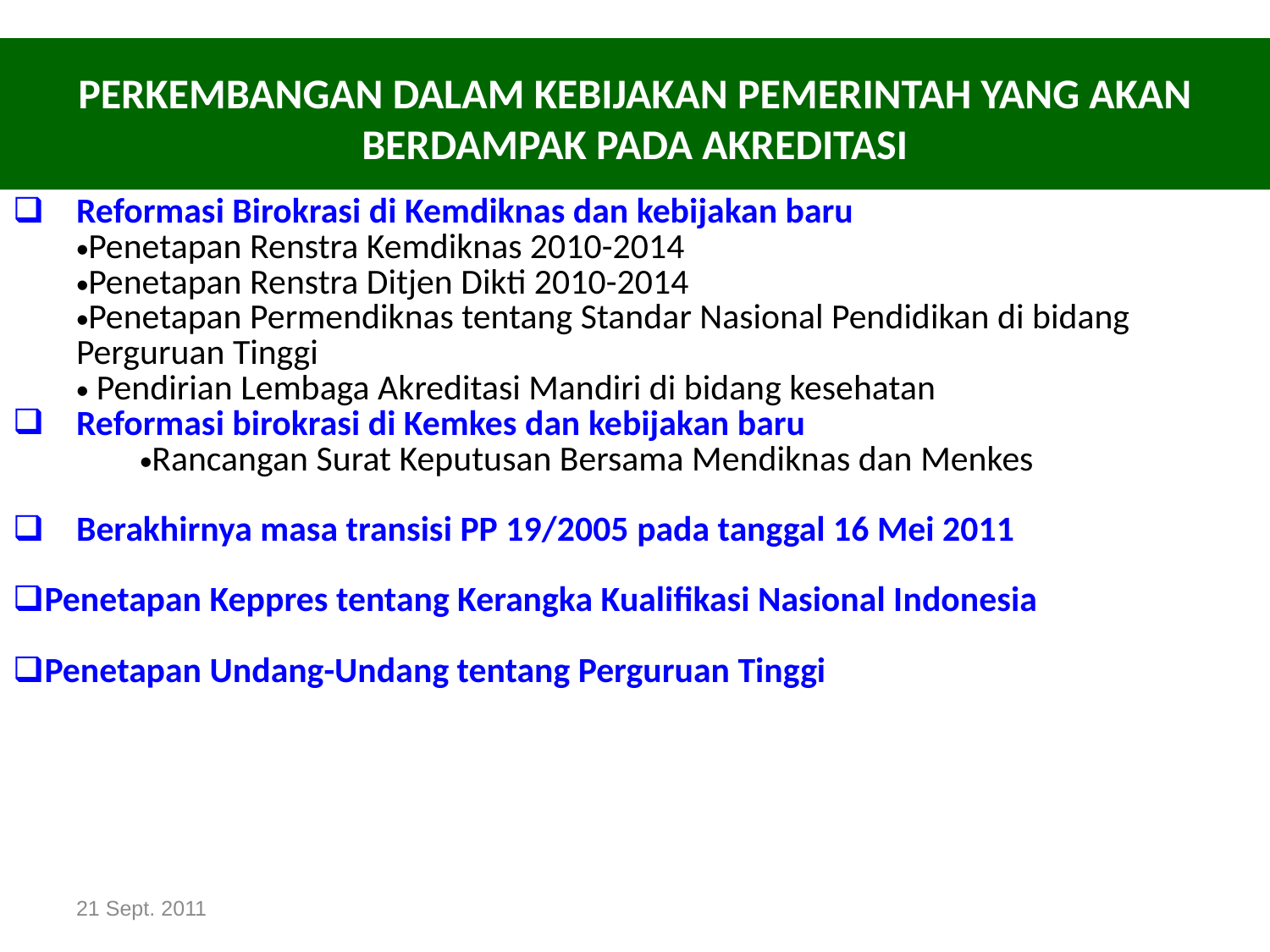

# PERKEMBANGAN DALAM KEBIJAKAN PEMERINTAH YANG AKAN BERDAMPAK PADA AKREDITASI
| Reformasi Birokrasi di Kemdiknas dan kebijakan baru Penetapan Renstra Kemdiknas 2010-2014 Penetapan Renstra Ditjen Dikti 2010-2014 Penetapan Permendiknas tentang Standar Nasional Pendidikan di bidang Perguruan Tinggi Pendirian Lembaga Akreditasi Mandiri di bidang kesehatan Reformasi birokrasi di Kemkes dan kebijakan baru Rancangan Surat Keputusan Bersama Mendiknas dan Menkes Berakhirnya masa transisi PP 19/2005 pada tanggal 16 Mei 2011 Penetapan Keppres tentang Kerangka Kualifikasi Nasional Indonesia Penetapan Undang-Undang tentang Perguruan Tinggi |
| --- |
|  |
21 Sept. 2011